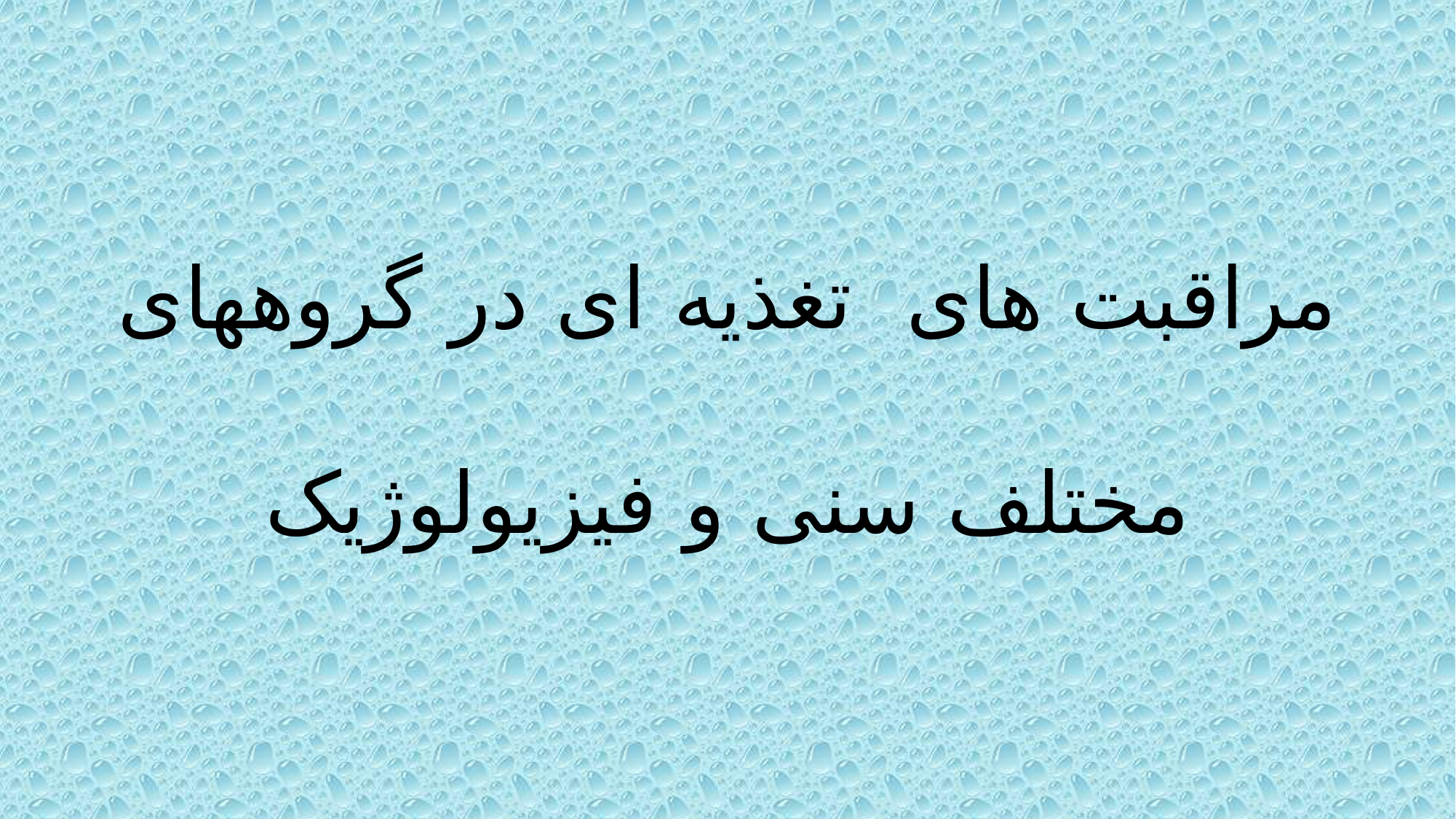

#
مراقبت های  تغذیه ای در گروههای مختلف سنی و فیزیولوژیک